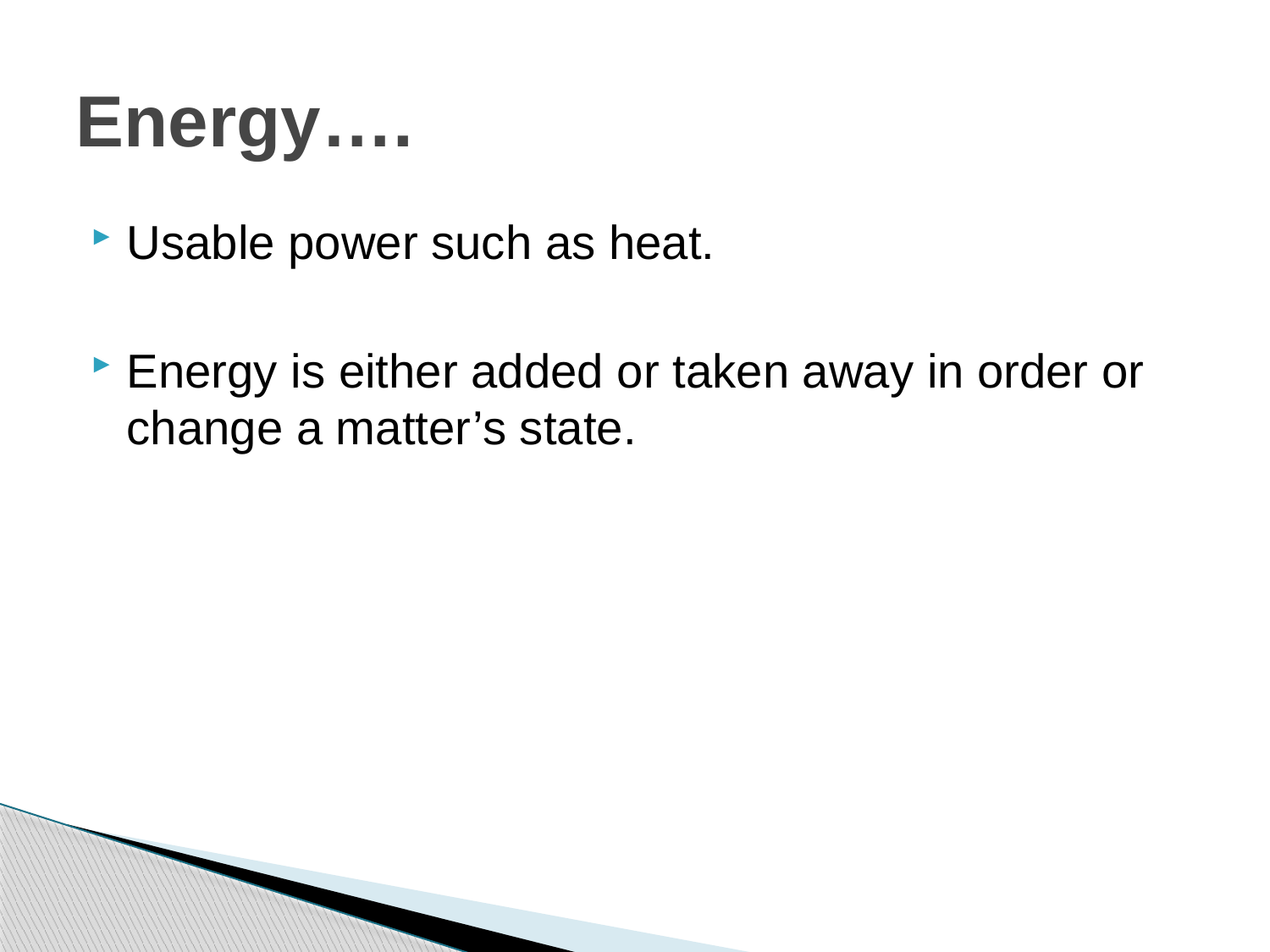

# Energy….
Usable power such as heat.

Energy is either added or taken away in order or change a matter’s state.